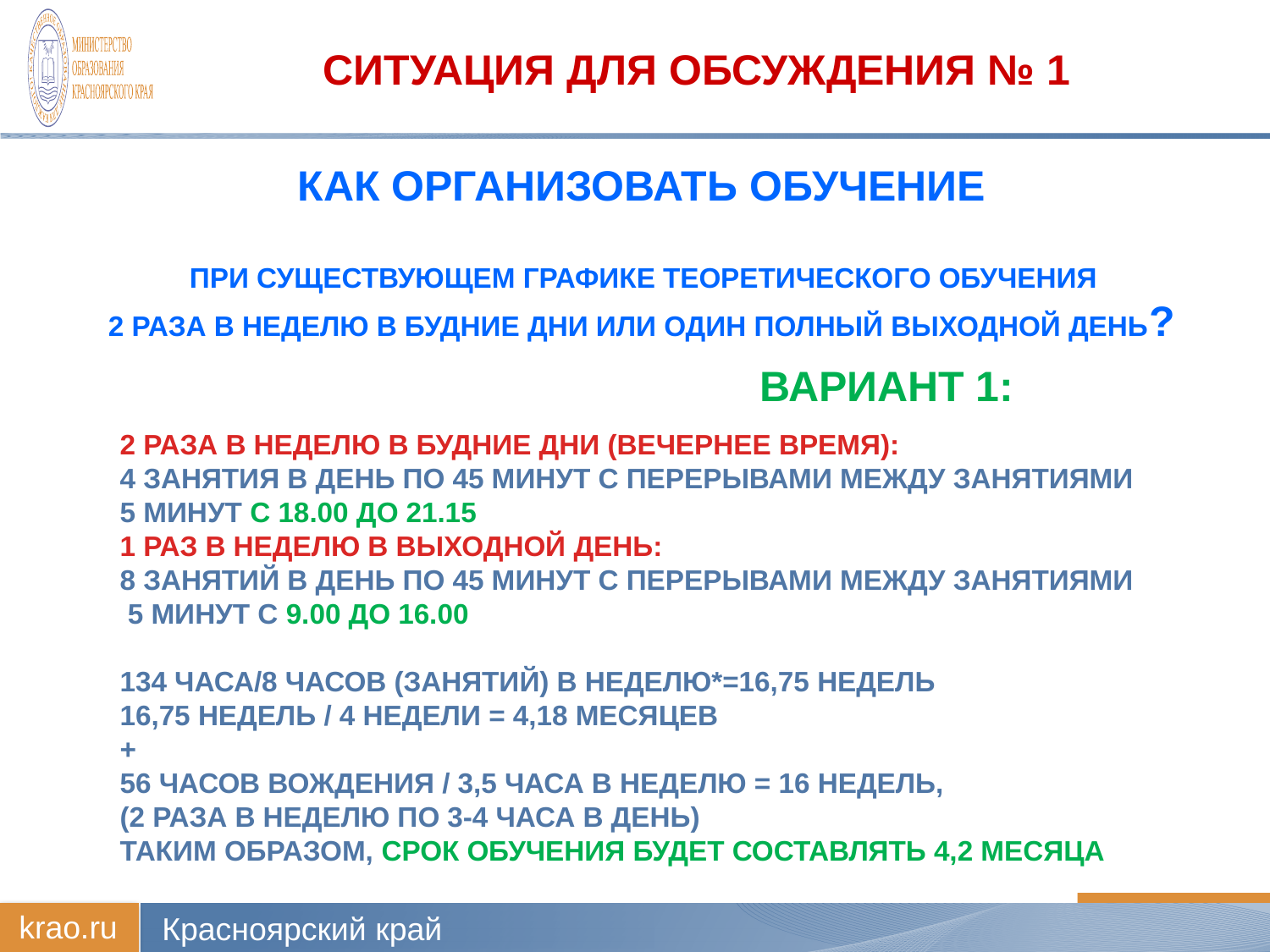

# Ситуация для обсуждения № 1
Как организовать обучение
при существующем графике теоретического обучения
2 раза в неделю в будние дни или один полный выходной день?

Вариант 1:
2 раза в неделю в будние дни (вечернее время):
4 занятия в день по 45 минут с перерывами между занятиями
5 минут с 18.00 до 21.15
1 раз в неделю в выходной день:
8 занятий в день по 45 минут с перерывами между занятиями
 5 минут с 9.00 до 16.00

134 часа/8 часов (занятий) в неделю*=16,75 недель
16,75 недель / 4 недели = 4,18 месяцев
+
56 часов вождения / 3,5 часа в неделю = 16 недель,
(2 раза в неделю по 3-4 часа в день)
Таким образом, срок обучения будет составлять 4,2 месяца